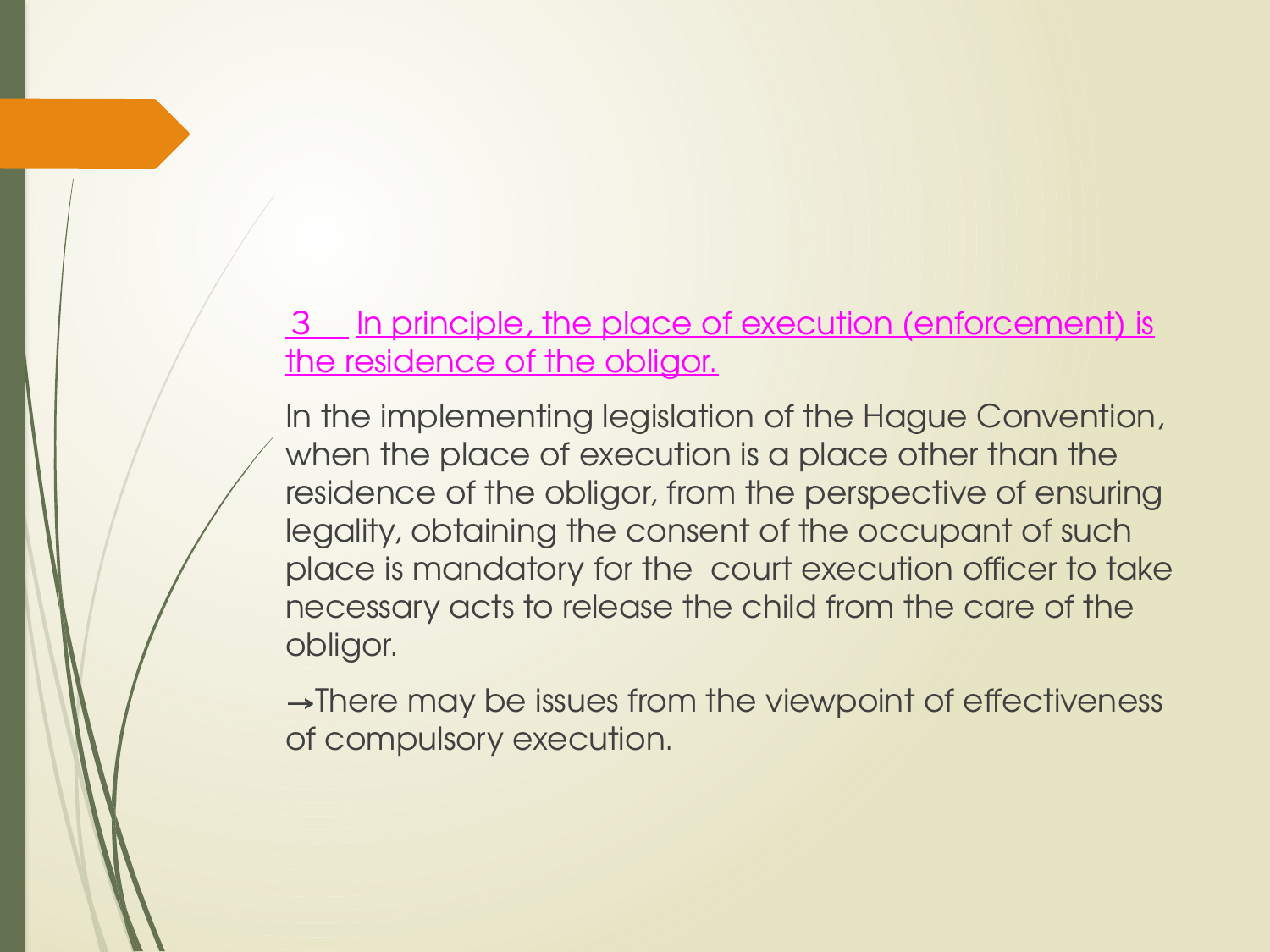

#
３　In principle, the place of execution (enforcement) is the residence of the obligor.
In the implementing legislation of the Hague Convention, when the place of execution is a place other than the residence of the obligor, from the perspective of ensuring legality, obtaining the consent of the occupant of such place is mandatory for the  court execution officer to take necessary acts to release the child from the care of the obligor.
→There may be issues from the viewpoint of effectiveness of compulsory execution.